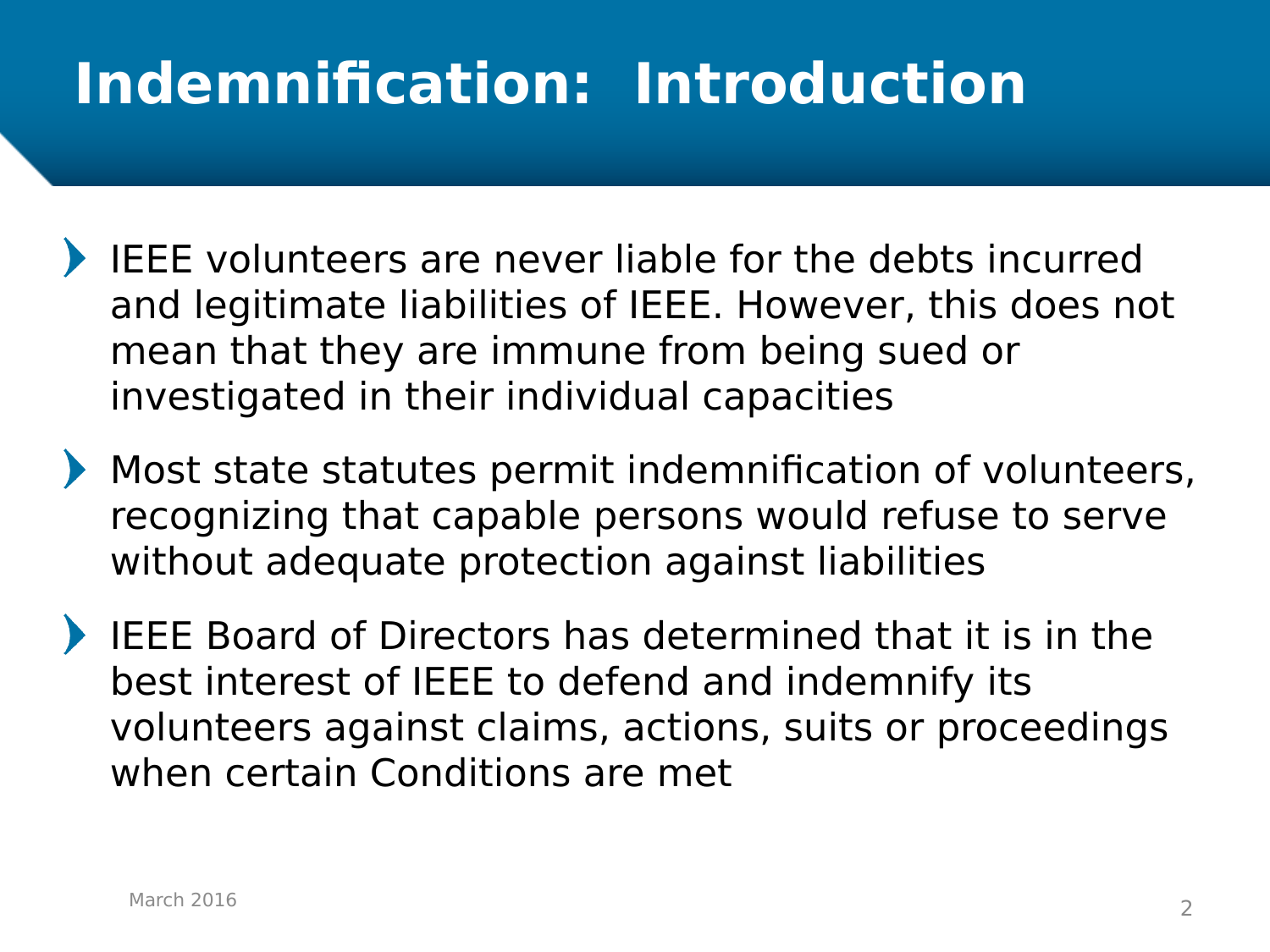

# Indemnification:  Introduction
IEEE volunteers are never liable for the debts incurred and legitimate liabilities of IEEE. However, this does not mean that they are immune from being sued or investigated in their individual capacities
Most state statutes permit indemnification of volunteers, recognizing that capable persons would refuse to serve without adequate protection against liabilities
IEEE Board of Directors has determined that it is in the best interest of IEEE to defend and indemnify its volunteers against claims, actions, suits or proceedings when certain Conditions are met
March 2016

2